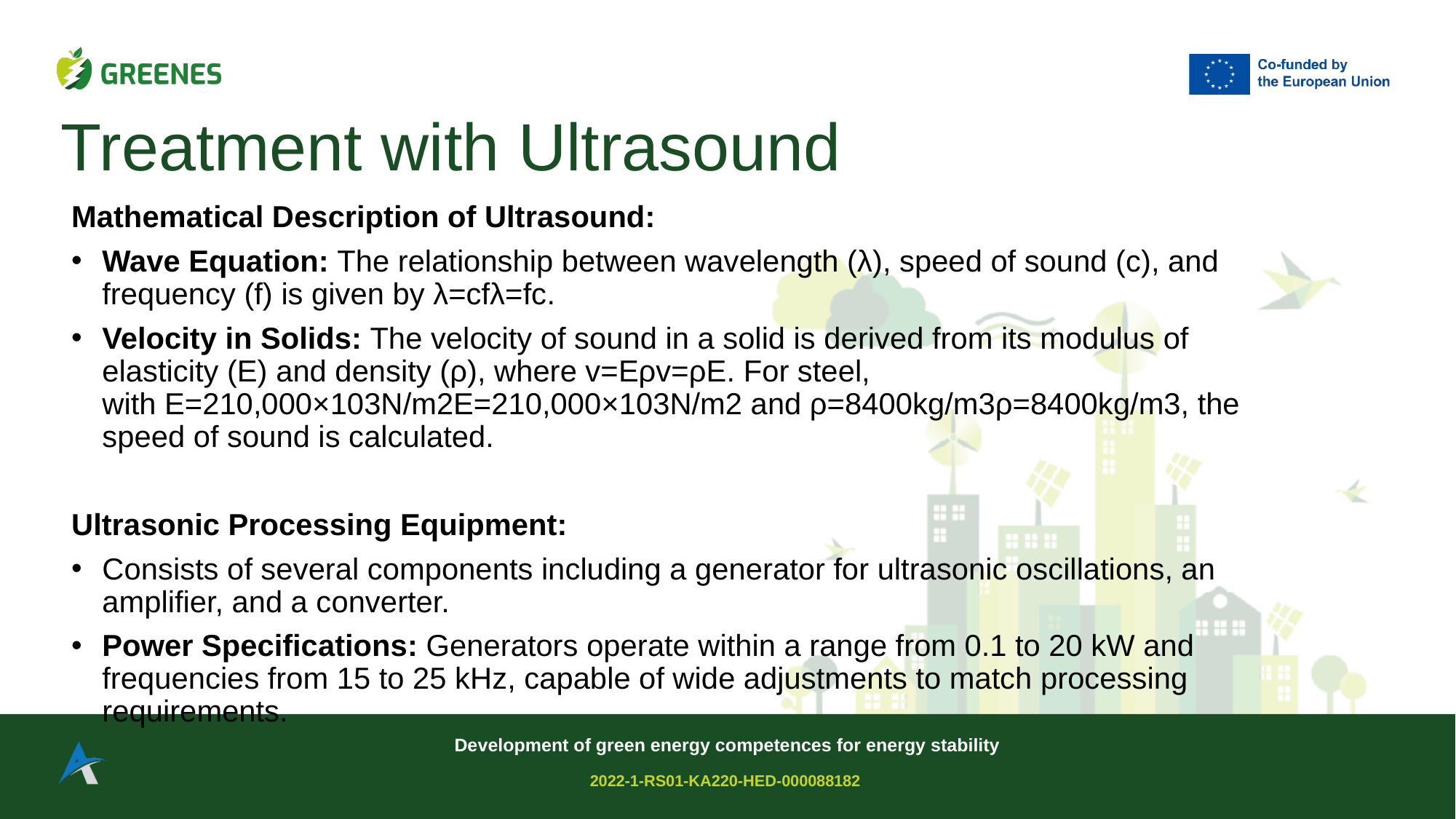

# Treatment with Ultrasound
Mathematical Description of Ultrasound:
Wave Equation: The relationship between wavelength (λ), speed of sound (c), and frequency (f) is given by λ=cfλ=fc​.
Velocity in Solids: The velocity of sound in a solid is derived from its modulus of elasticity (E) and density (ρ), where v=Eρv=ρE​​. For steel, with E=210,000×103N/m2E=210,000×103N/m2 and ρ=8400kg/m3ρ=8400kg/m3, the speed of sound is calculated.

Ultrasonic Processing Equipment:
Consists of several components including a generator for ultrasonic oscillations, an amplifier, and a converter.
Power Specifications: Generators operate within a range from 0.1 to 20 kW and frequencies from 15 to 25 kHz, capable of wide adjustments to match processing requirements.